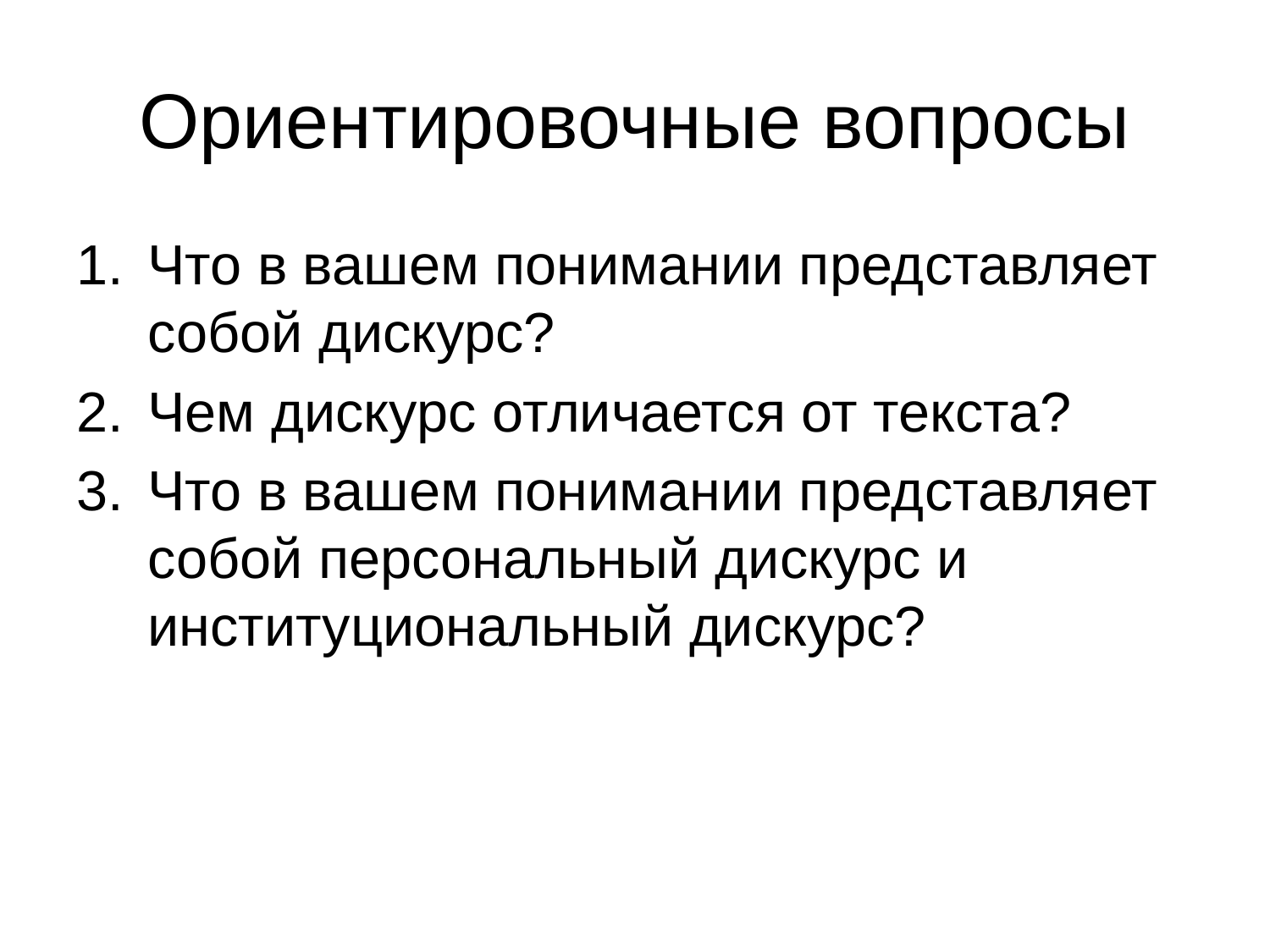

# Ориентировочные вопросы
Что в вашем понимании представляет собой дискурс?
Чем дискурс отличается от текста?
Что в вашем понимании представляет собой персональный дискурс и институциональный дискурс?